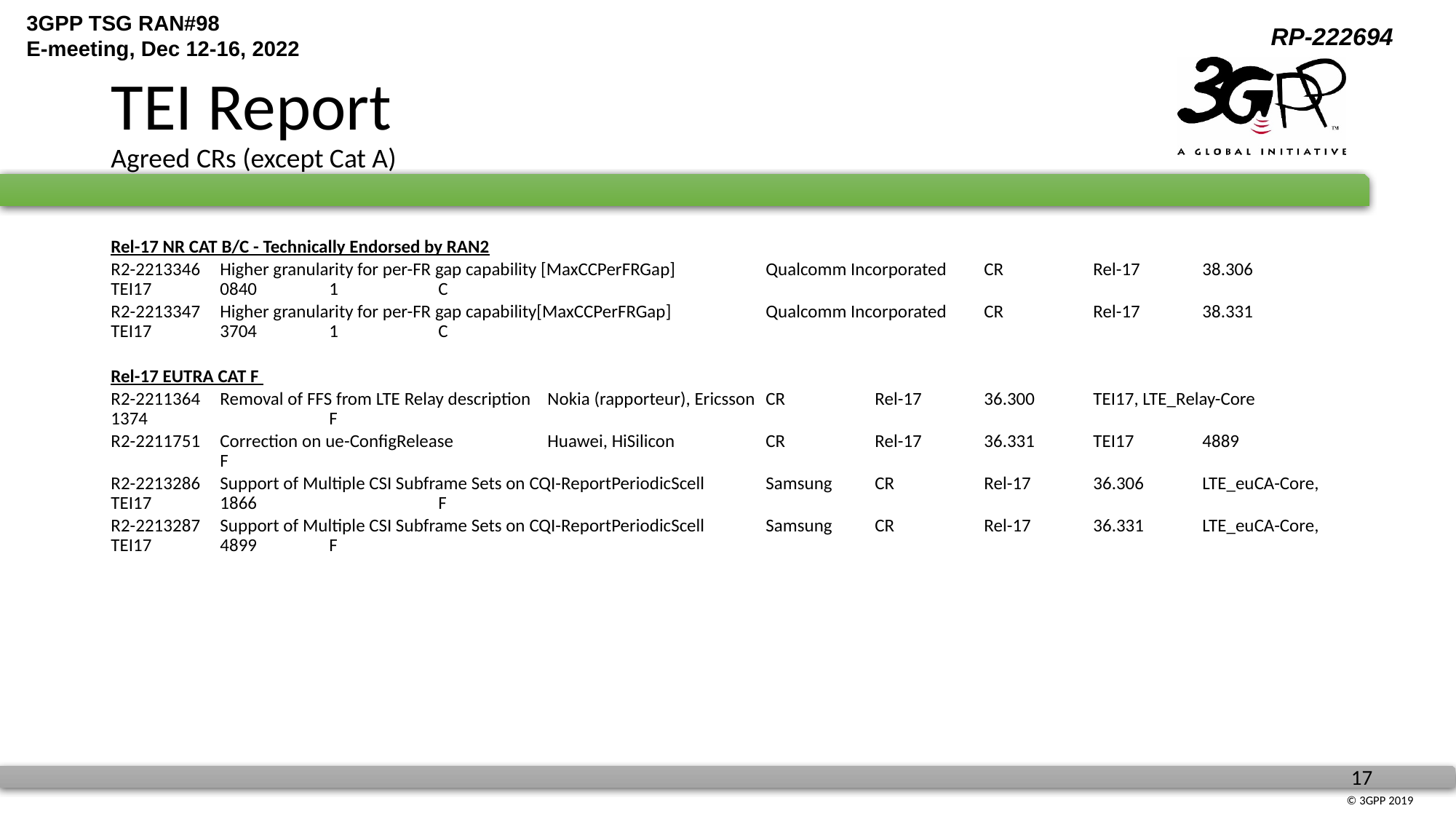

# TEI Report Agreed CRs (except Cat A)
Rel-17 NR CAT B/C - Technically Endorsed by RAN2
R2-2213346	Higher granularity for per-FR gap capability [MaxCCPerFRGap]	Qualcomm Incorporated	CR	Rel-17	38.306	TEI17	0840	1	C
R2-2213347	Higher granularity for per-FR gap capability[MaxCCPerFRGap]	Qualcomm Incorporated	CR	Rel-17	38.331	TEI17	3704	1	C

Rel-17 EUTRA CAT F
R2-2211364	Removal of FFS from LTE Relay description	Nokia (rapporteur), Ericsson	CR	Rel-17	36.300	TEI17, LTE_Relay-Core	1374		F
R2-2211751	Correction on ue-ConfigRelease	Huawei, HiSilicon	CR	Rel-17	36.331	TEI17	4889		F
R2-2213286	Support of Multiple CSI Subframe Sets on CQI-ReportPeriodicScell	Samsung	CR	Rel-17	36.306	LTE_euCA-Core, TEI17	1866		F
R2-2213287	Support of Multiple CSI Subframe Sets on CQI-ReportPeriodicScell	Samsung	CR	Rel-17	36.331	LTE_euCA-Core, TEI17	4899	F